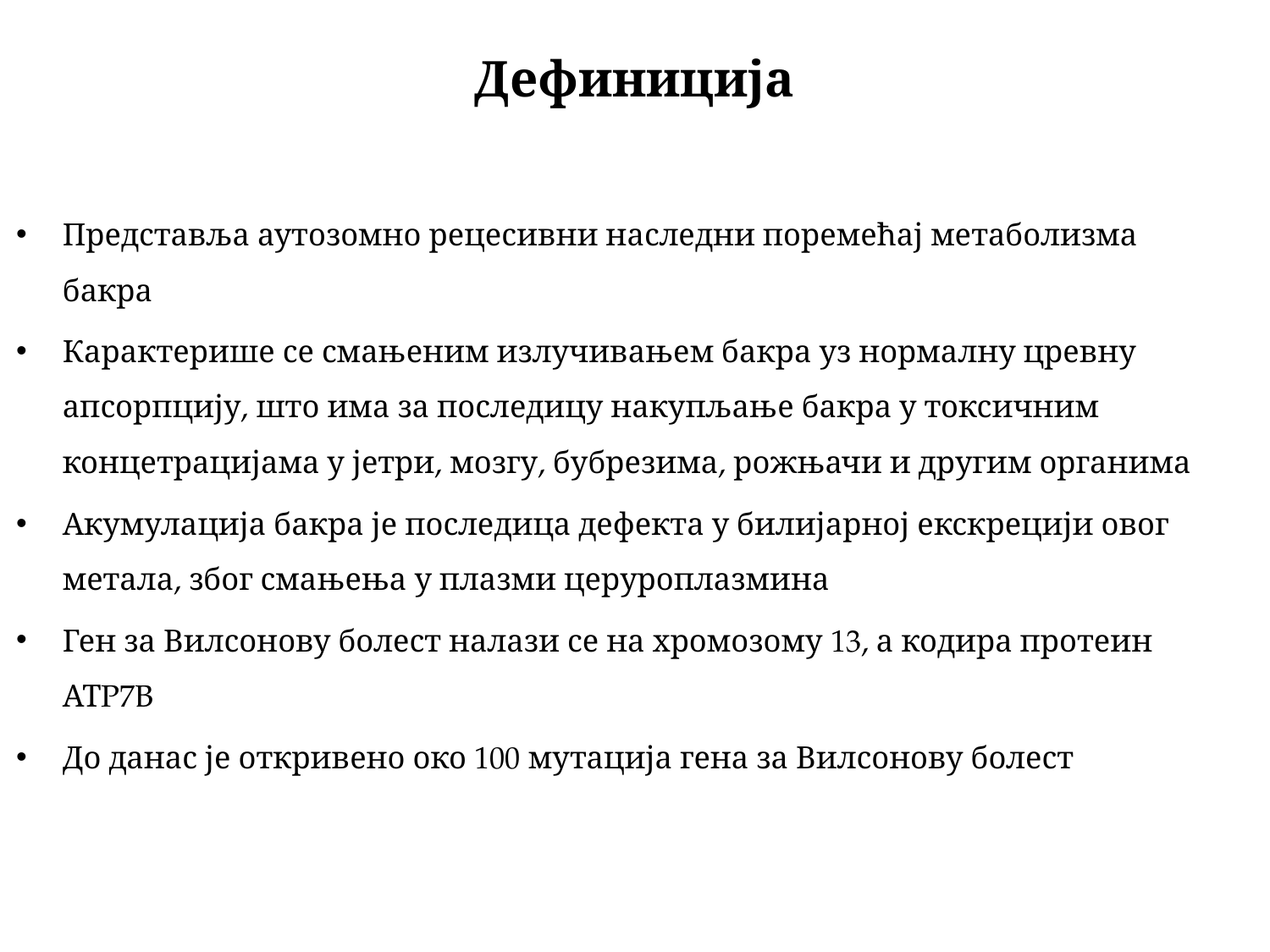

# Дефиниција
Представља аутозомно рецесивни наследни поремећај метаболизма бакра
Карактерише се смањеним излучивањем бакра уз нормалну цревну апсорпцију, што има за последицу накупљање бакра у токсичним концетрацијама у јетри, мозгу, бубрезима, рожњачи и другим органима
Акумулација бакра је последица дефекта у билијарној екскрецији овог метала, због смањења у плазми церуроплазмина
Ген за Вилсонову болест налази се на хромозому 13, а кодира протеин АТP7B
До данас је откривено око 100 мутација гена за Вилсонову болест